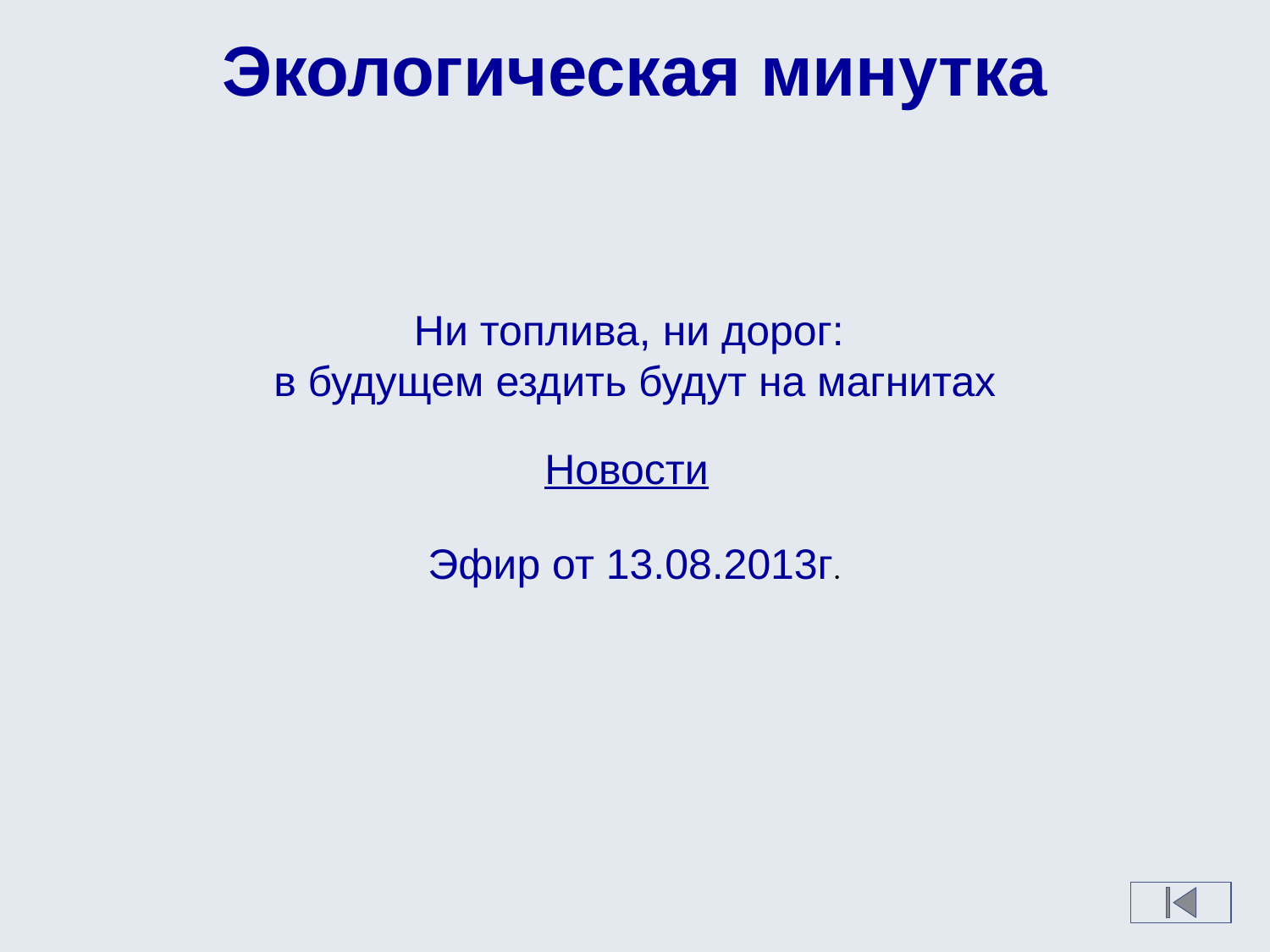

# Экологическая минутка
Ни топлива, ни дорог:
в будущем ездить будут на магнитах
Новости
Эфир от 13.08.2013г.